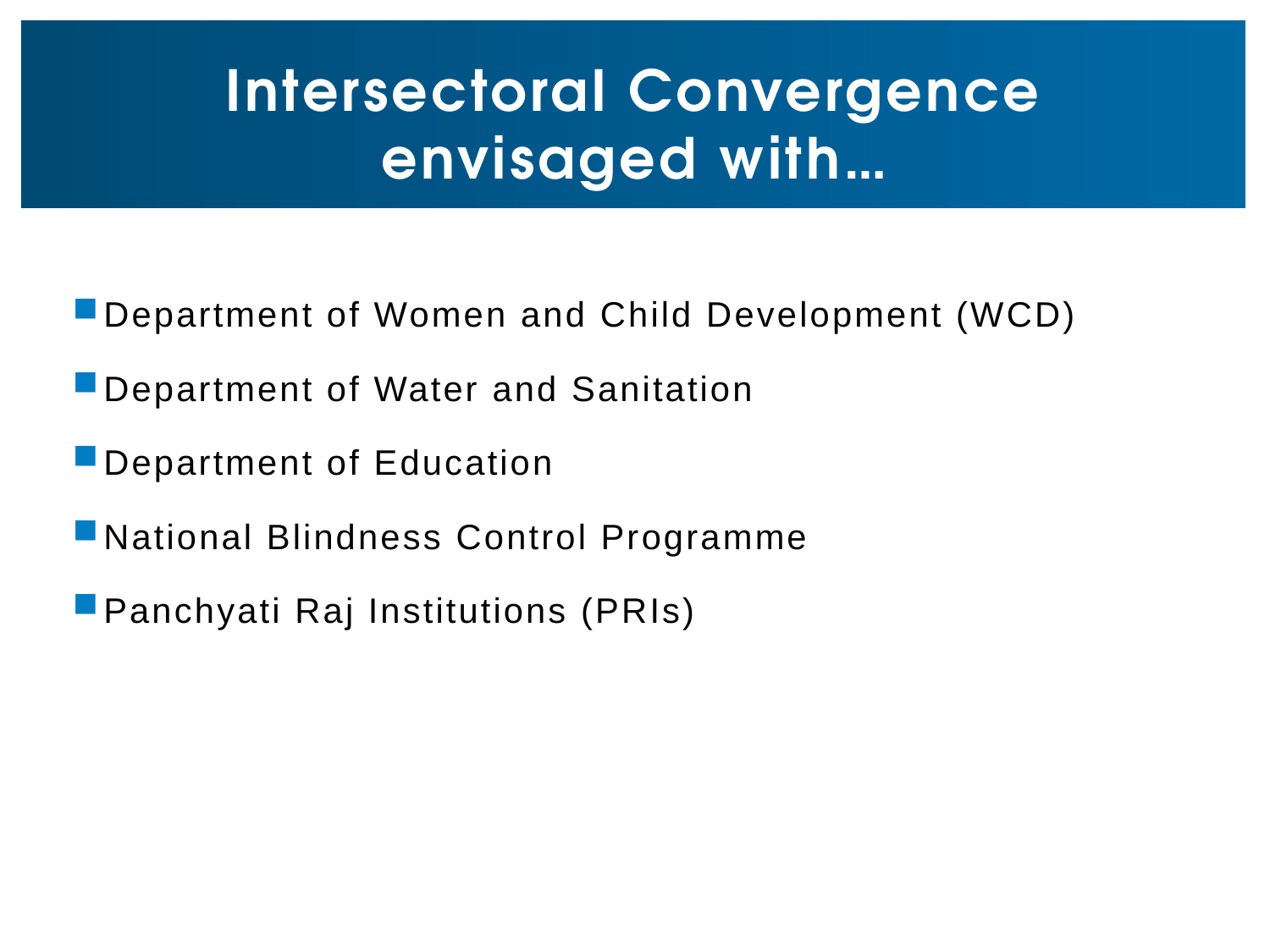

# Intersectoral Convergence envisaged with…
Department of Women and Child Development (WCD)
Department of Water and Sanitation
Department of Education
National Blindness Control Programme
Panchyati Raj Institutions (PRIs)